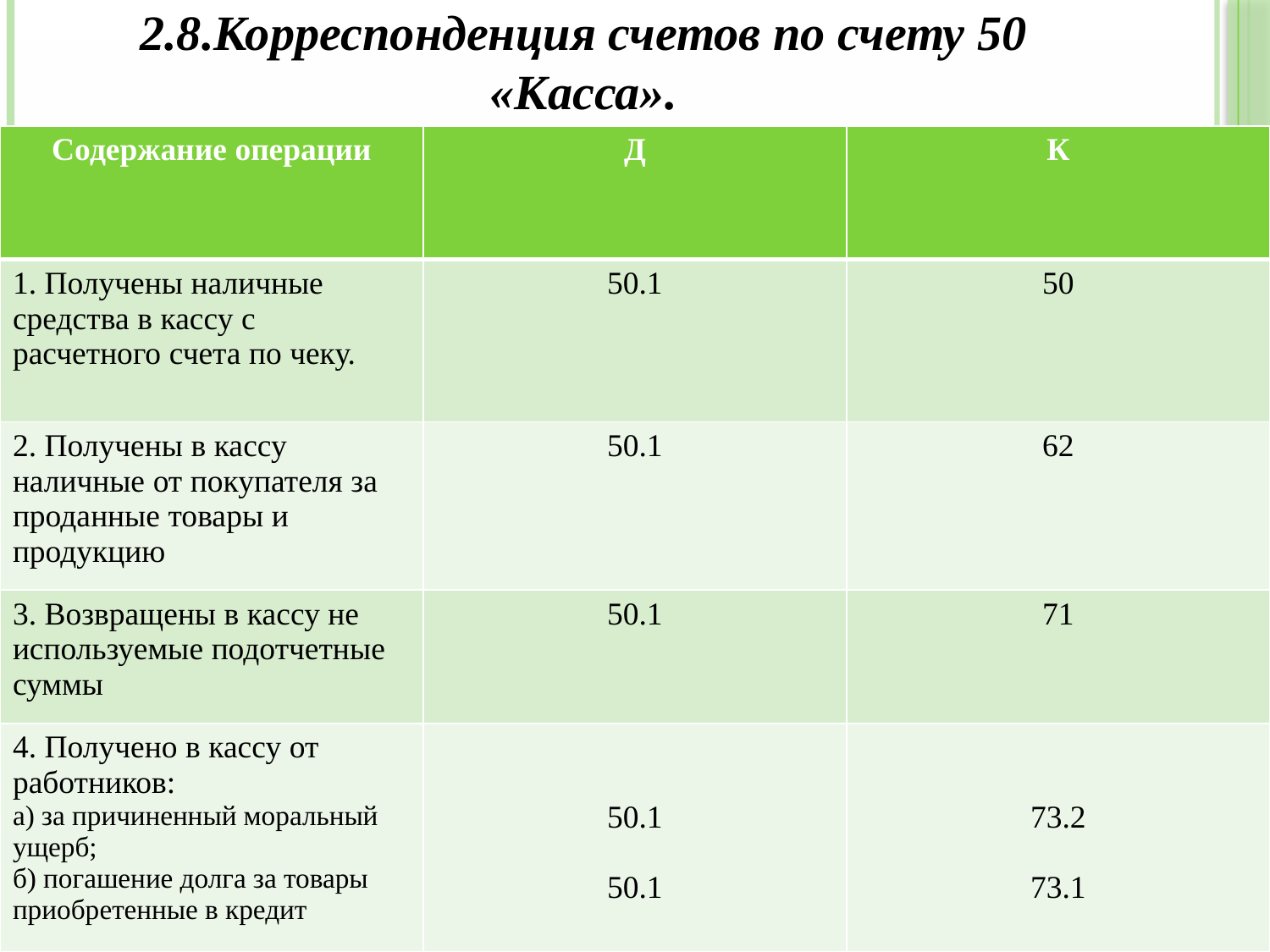

# 2.8.Корреспонденция счетов по счету 50 «Касса».
| Содержание операции | Д | К |
| --- | --- | --- |
| 1. Получены наличные средства в кассу с расчетного счета по чеку. | 50.1 | 50 |
| 2. Получены в кассу наличные от покупателя за проданные товары и продукцию | 50.1 | 62 |
| 3. Возвращены в кассу не используемые подотчетные суммы | 50.1 | 71 |
| 4. Получено в кассу от работников: а) за причиненный моральный ущерб; б) погашение долга за товары приобретенные в кредит | 50.1 50.1 | 73.2 73.1 |